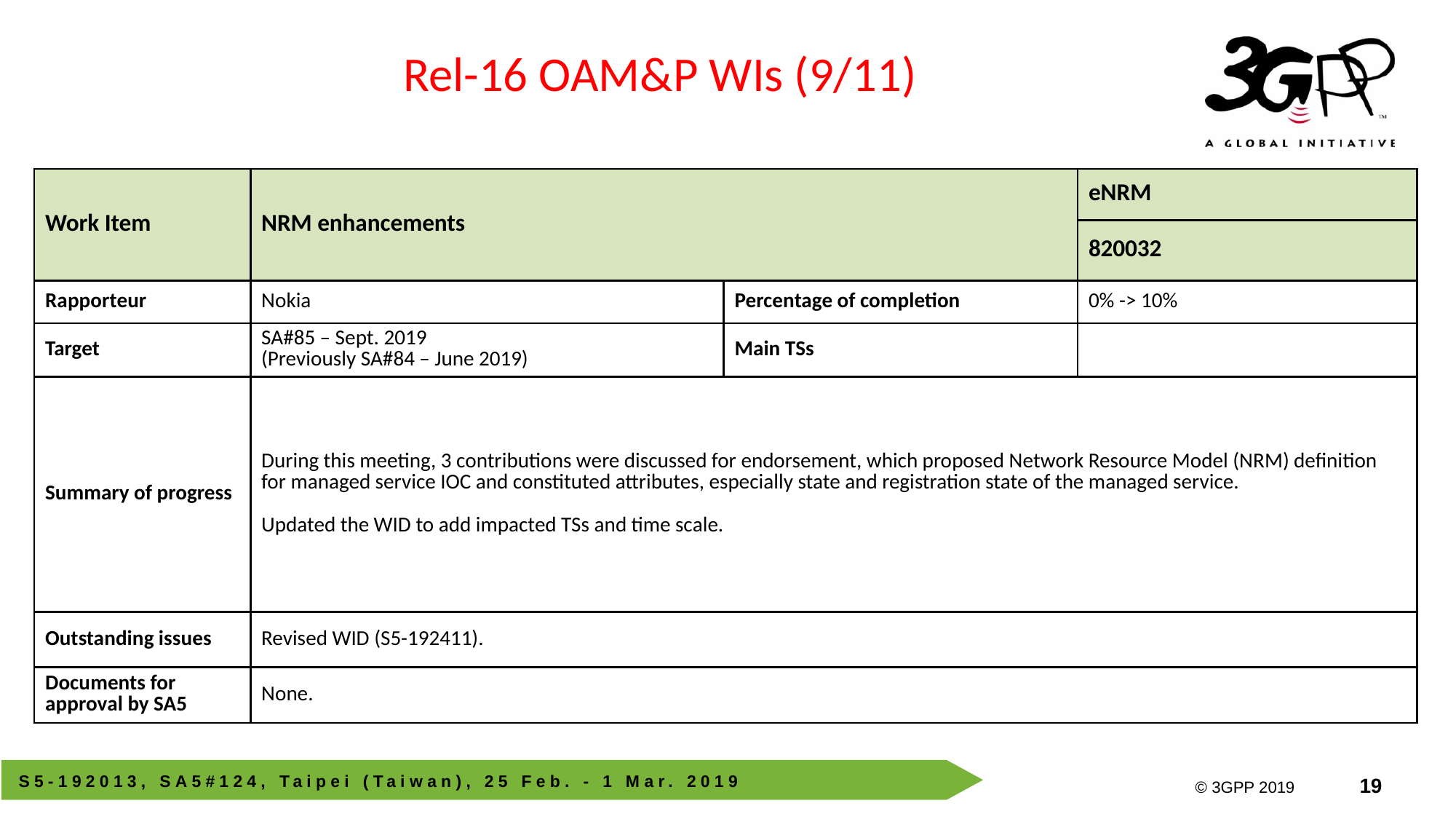

Rel-16 OAM&P WIs (9/11)
| Work Item | NRM enhancements |  | eNRM |
| --- | --- | --- | --- |
|  |  |  | 820032 |
| Rapporteur | Nokia | Percentage of completion | 0% -> 10% |
| Target | SA#85 – Sept. 2019 (Previously SA#84 – June 2019) | Main TSs |  |
| Summary of progress | During this meeting, 3 contributions were discussed for endorsement, which proposed Network Resource Model (NRM) definition for managed service IOC and constituted attributes, especially state and registration state of the managed service. Updated the WID to add impacted TSs and time scale. |  |  |
| Outstanding issues | Revised WID (S5-192411). |  |  |
| Documents for approval by SA5 | None. |  |  |